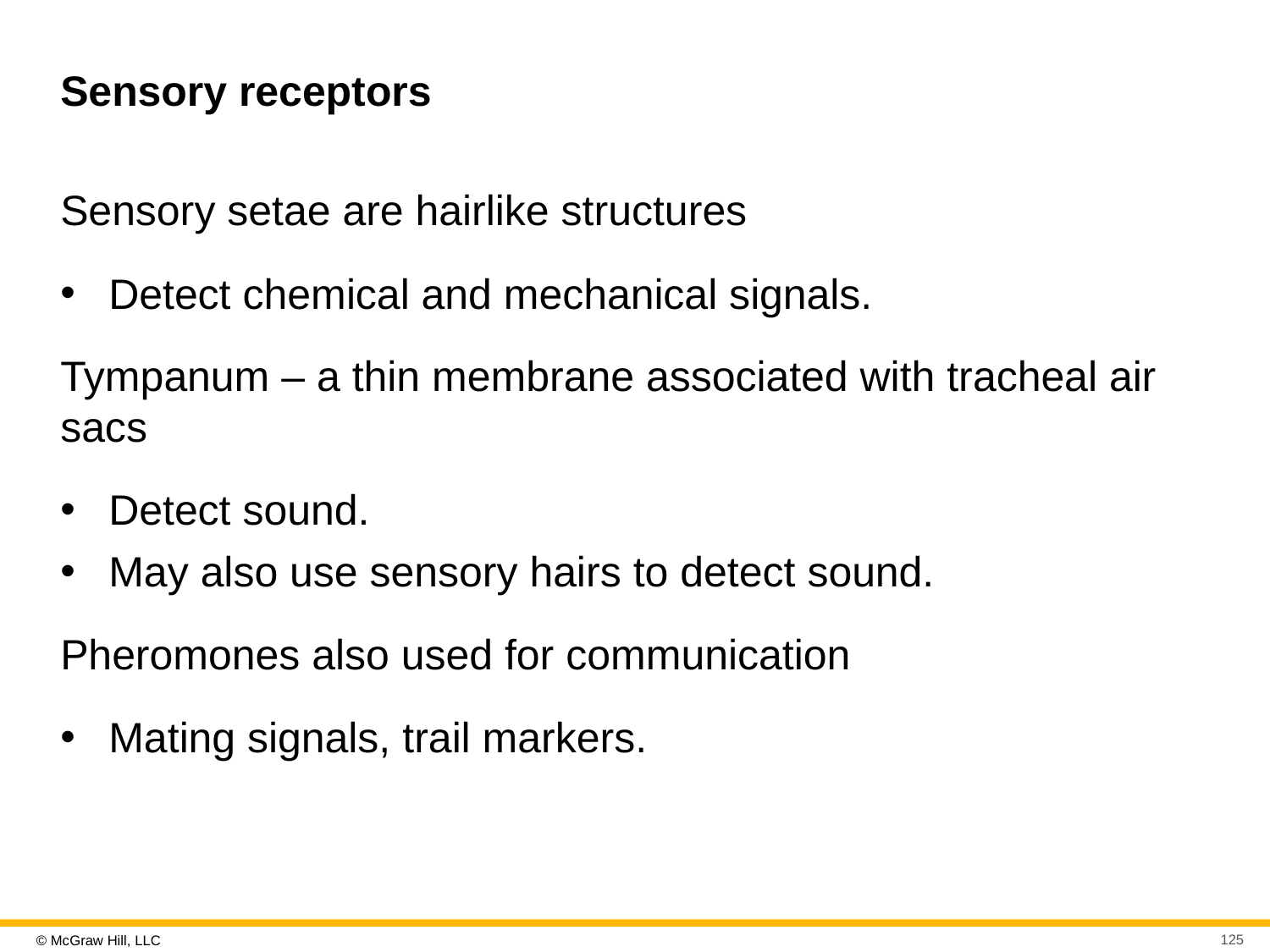

# Sensory receptors
Sensory setae are hairlike structures
Detect chemical and mechanical signals.
Tympanum – a thin membrane associated with tracheal air sacs
Detect sound.
May also use sensory hairs to detect sound.
Pheromones also used for communication
Mating signals, trail markers.
125